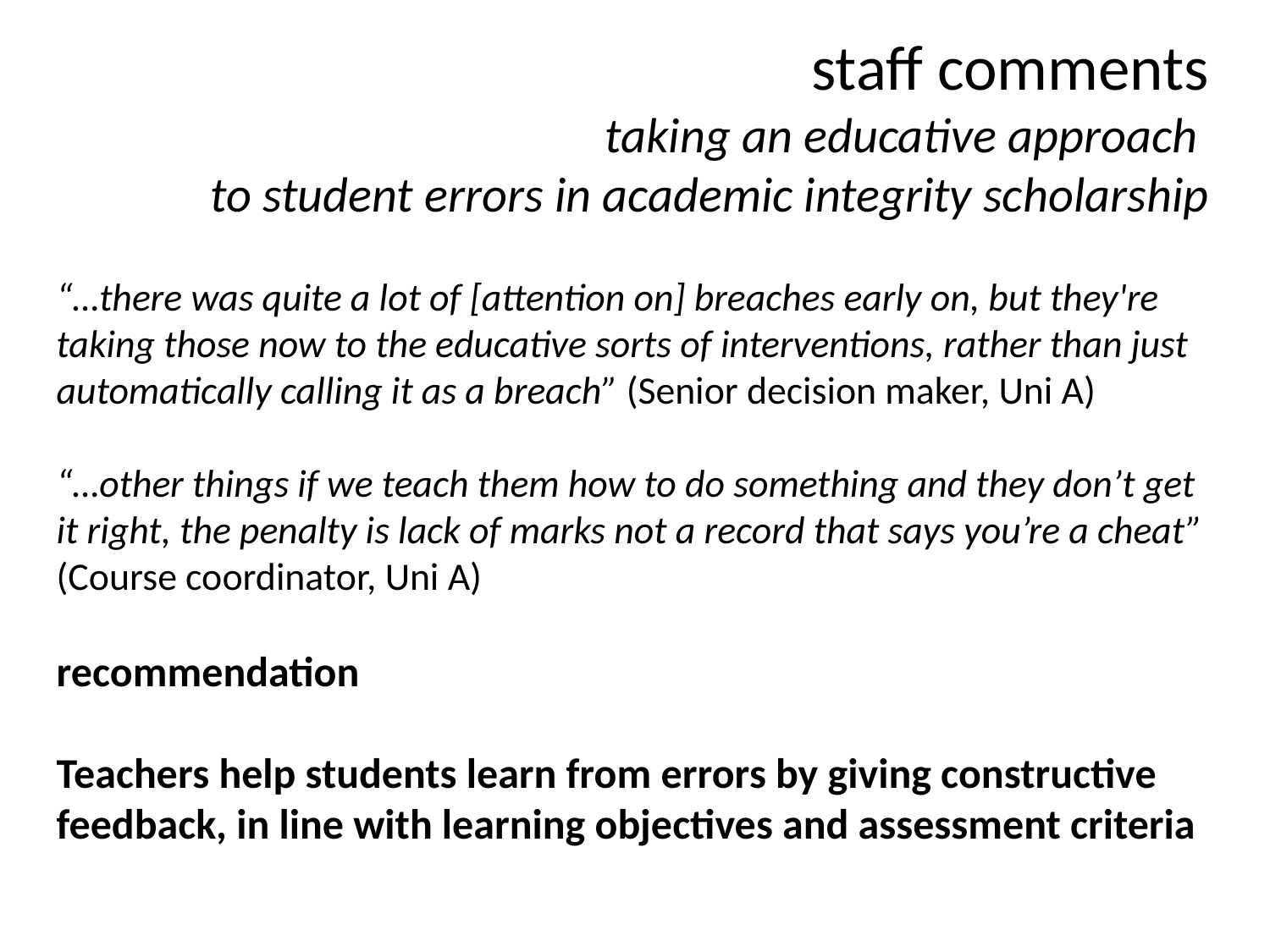

staff comments
taking an educative approach
to student errors in academic integrity scholarship

“…there was quite a lot of [attention on] breaches early on, but they're taking those now to the educative sorts of interventions, rather than just automatically calling it as a breach” (Senior decision maker, Uni A)

“…other things if we teach them how to do something and they don’t get it right, the penalty is lack of marks not a record that says you’re a cheat” (Course coordinator, Uni A)

recommendation

Teachers help students learn from errors by giving constructive feedback, in line with learning objectives and assessment criteria